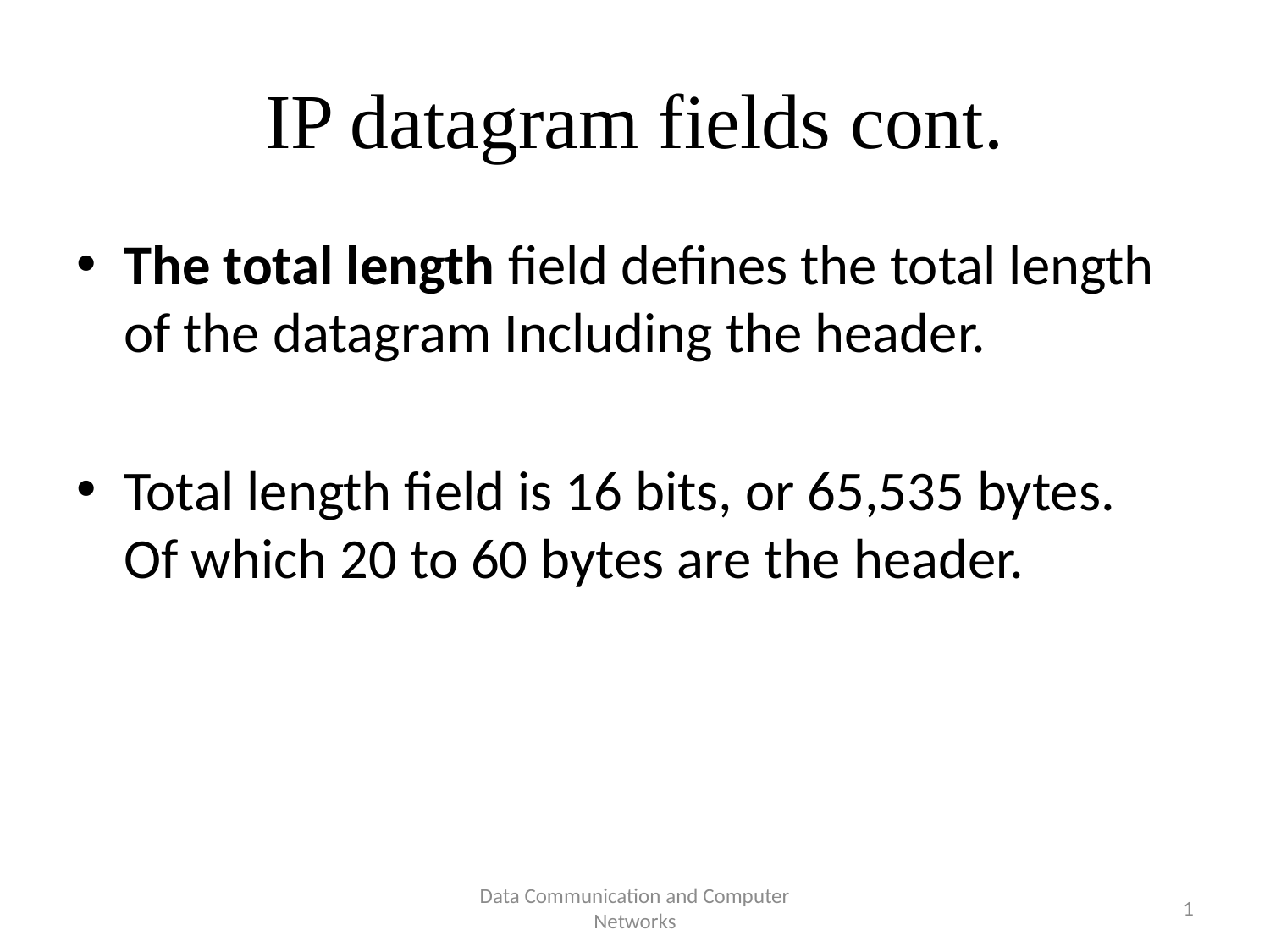

# IP datagram fields cont.
The total length field defines the total length of the datagram Including the header.

Total length field is 16 bits, or 65,535 bytes.  Of which 20 to 60 bytes are the header.

Data Communication and Computer Networks
1